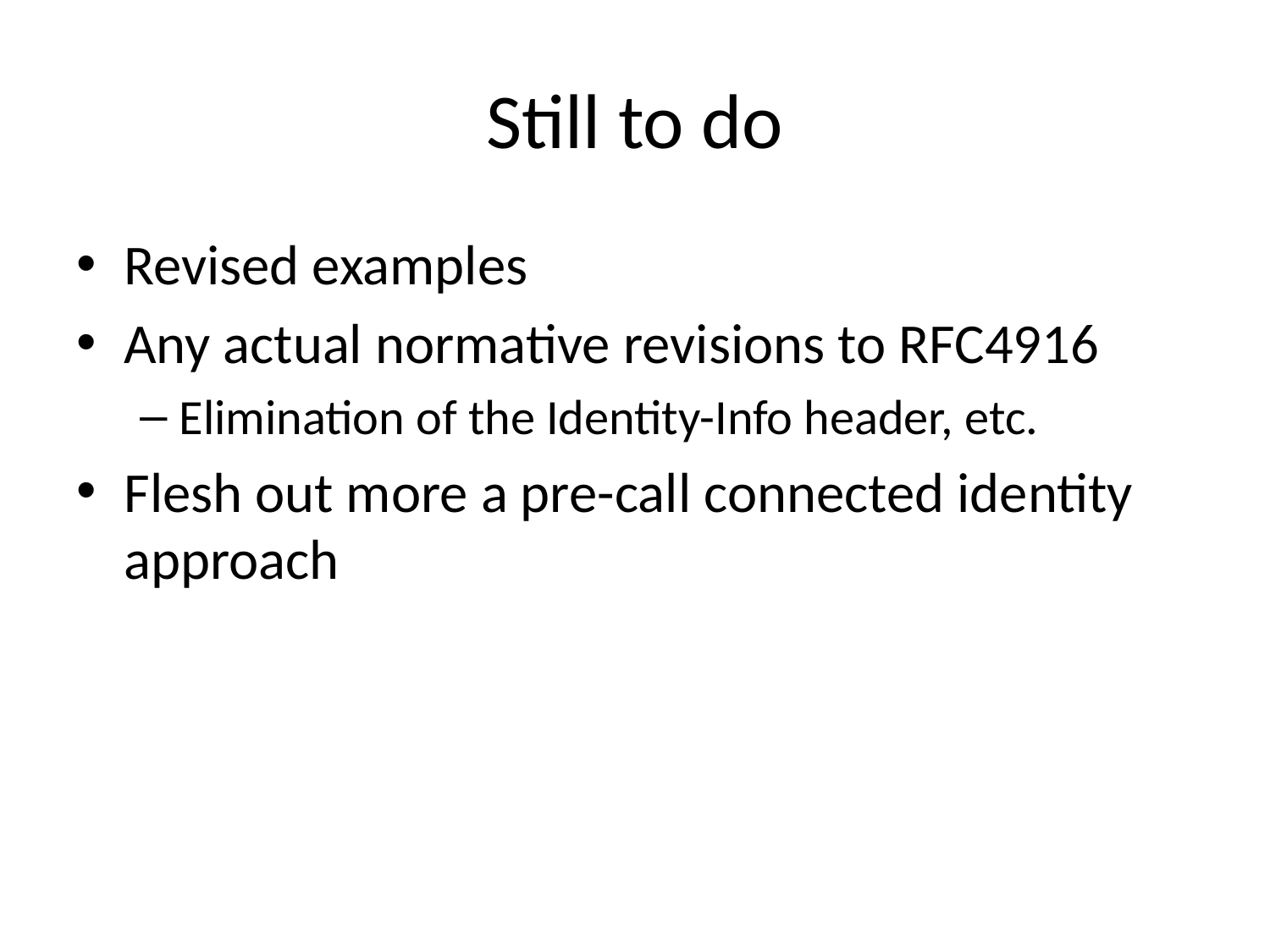

# Still to do
Revised examples
Any actual normative revisions to RFC4916
Elimination of the Identity-Info header, etc.
Flesh out more a pre-call connected identity approach